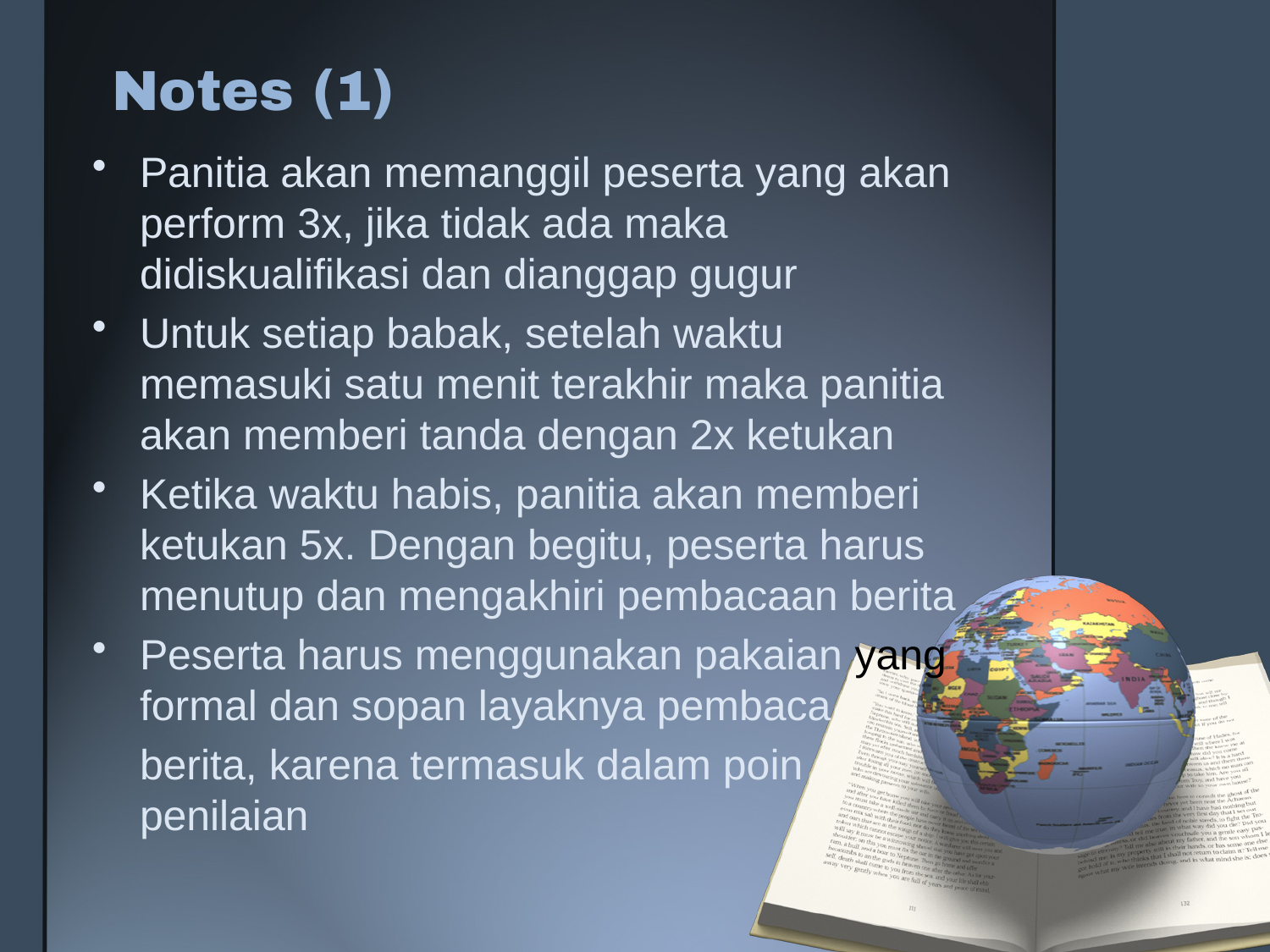

# Notes (1)
Panitia akan memanggil peserta yang akan perform 3x, jika tidak ada maka didiskualifikasi dan dianggap gugur
Untuk setiap babak, setelah waktu memasuki satu menit terakhir maka panitia akan memberi tanda dengan 2x ketukan
Ketika waktu habis, panitia akan memberi ketukan 5x. Dengan begitu, peserta harus menutup dan mengakhiri pembacaan berita
Peserta harus menggunakan pakaian yang formal dan sopan layaknya pembaca
	berita, karena termasuk dalam poin penilaian